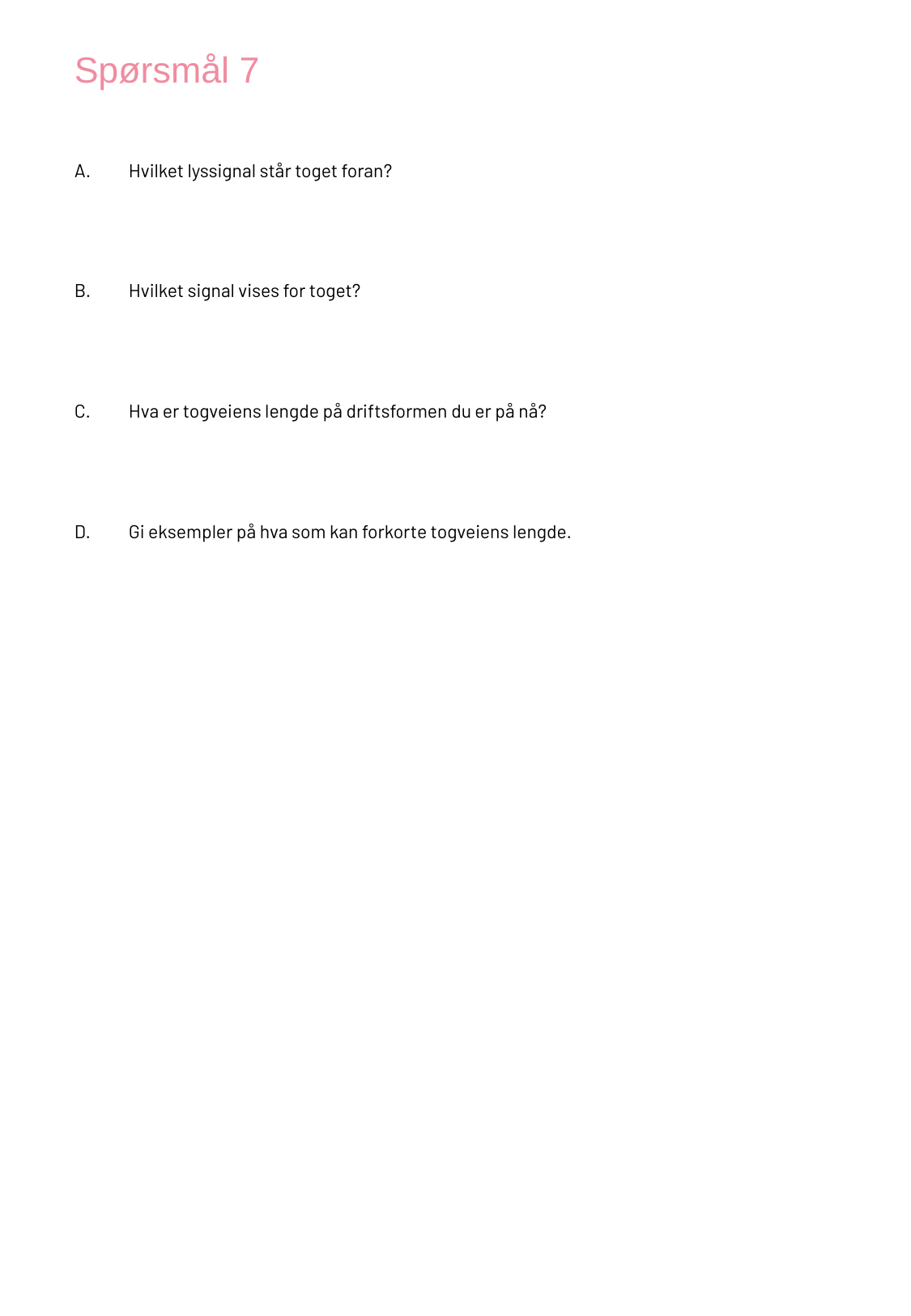

Spørsmål 7
Hvilket lyssignal står toget foran?

Hvilket signal vises for toget?

Hva er togveiens lengde på driftsformen du er på nå?

Gi eksempler på hva som kan forkorte togveiens lengde.